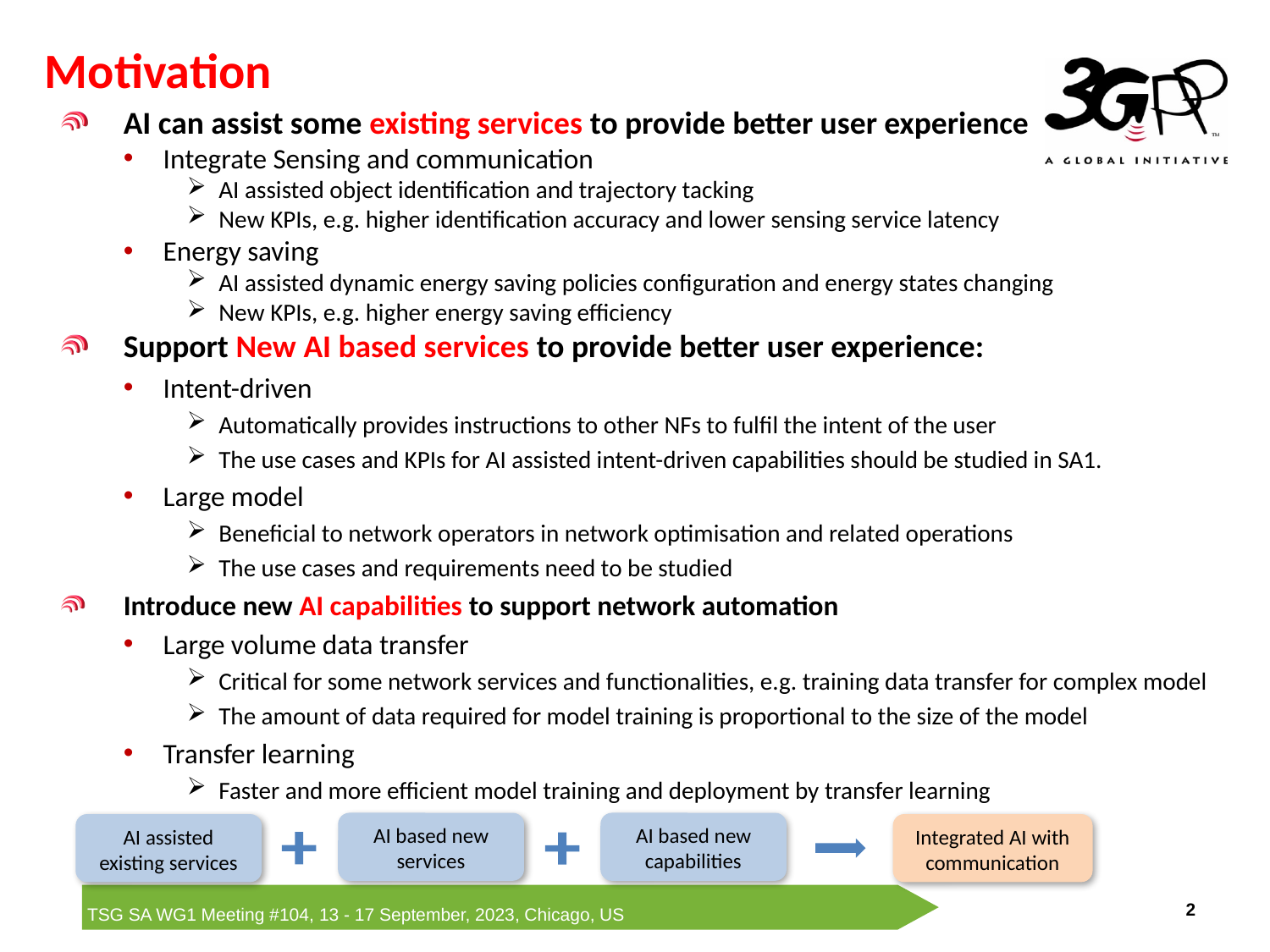

# Motivation
AI can assist some existing services to provide better user experience
Integrate Sensing and communication
AI assisted object identification and trajectory tacking
New KPIs, e.g. higher identification accuracy and lower sensing service latency
Energy saving
AI assisted dynamic energy saving policies configuration and energy states changing
New KPIs, e.g. higher energy saving efficiency
Support New AI based services to provide better user experience:
Intent-driven
Automatically provides instructions to other NFs to fulfil the intent of the user
The use cases and KPIs for AI assisted intent-driven capabilities should be studied in SA1.
Large model
Beneficial to network operators in network optimisation and related operations
The use cases and requirements need to be studied
Introduce new AI capabilities to support network automation
Large volume data transfer
Critical for some network services and functionalities, e.g. training data transfer for complex model
The amount of data required for model training is proportional to the size of the model
Transfer learning
Faster and more efficient model training and deployment by transfer learning
AI based new capabilities
AI based new services
AI assisted existing services
Integrated AI with communication